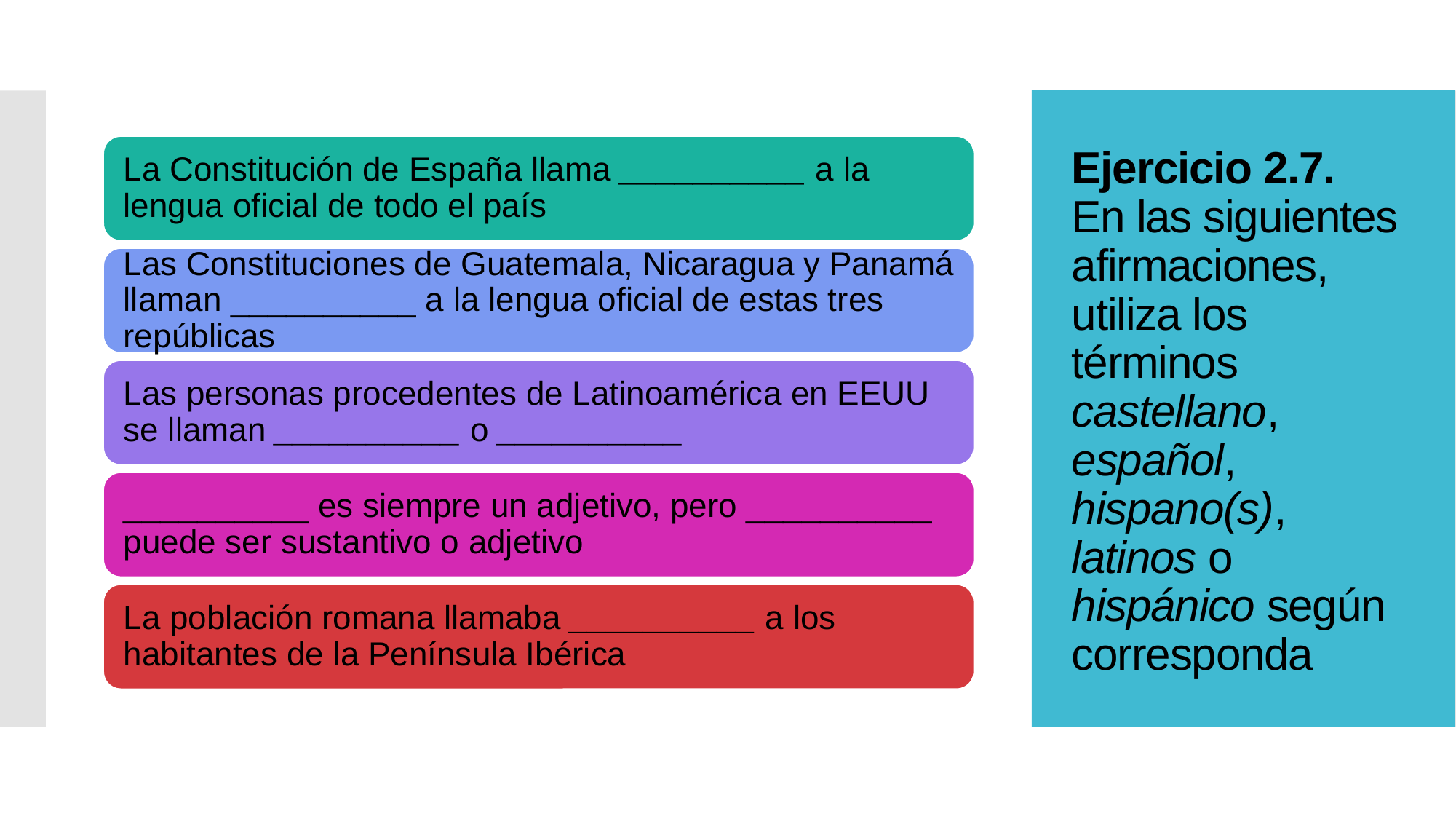

La Constitución de España llama __________ a la lengua oficial de todo el país
Las Constituciones de Guatemala, Nicaragua y Panamá llaman __________ a la lengua oficial de estas tres repúblicas
Las personas procedentes de Latinoamérica en EEUU se llaman __________ o __________
__________ es siempre un adjetivo, pero __________ puede ser sustantivo o adjetivo
La población romana llamaba __________ a los habitantes de la Península Ibérica
# Ejercicio 2.7. En las siguientes afirmaciones, utiliza los términos castellano, español, hispano(s), latinos o hispánico según corresponda